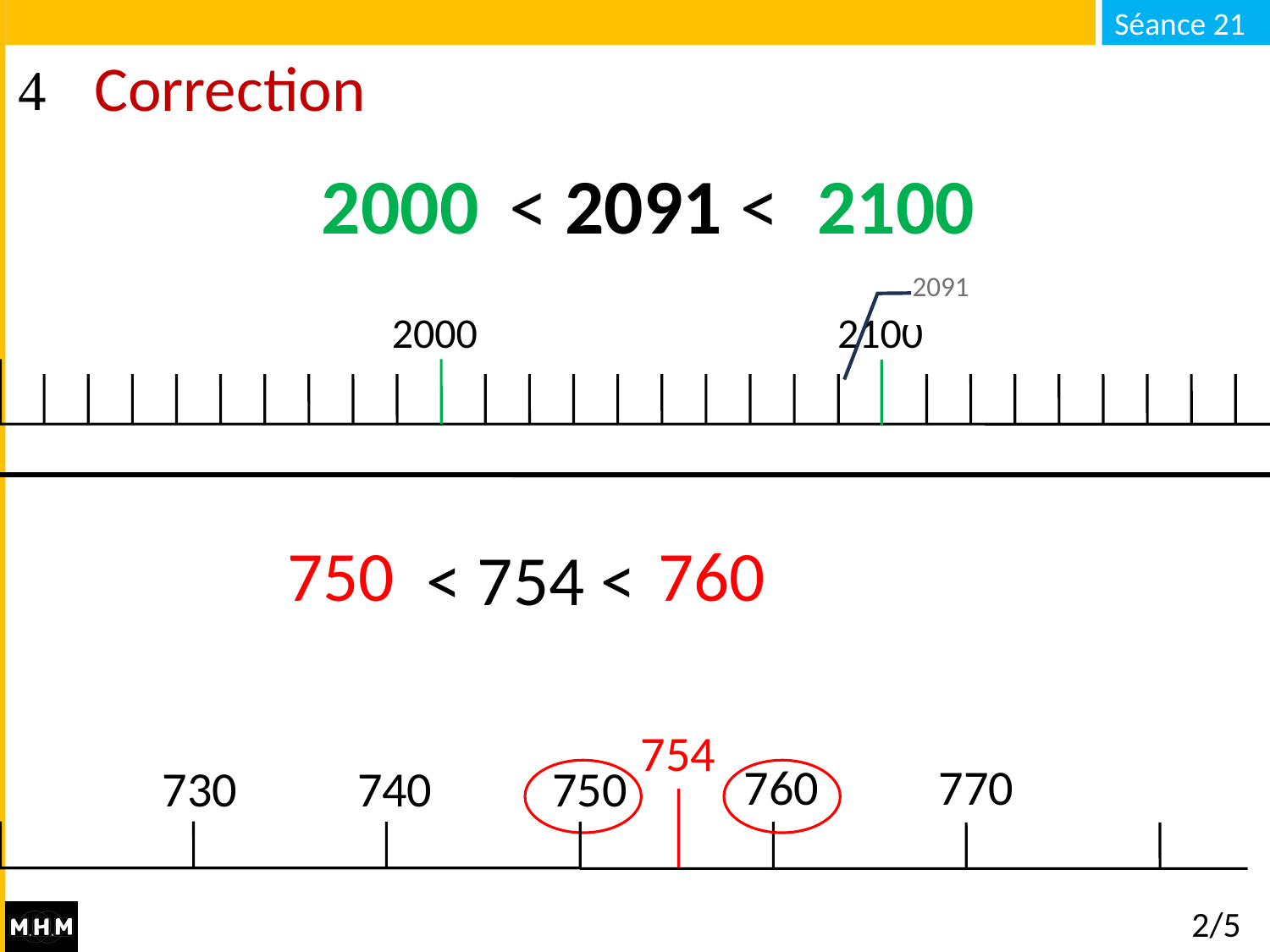

# Correction
2000
… < 2091 < …
2100
2091
2000
2100

750
760
… < 754 < …
754
760
770
730
740
750

2/5